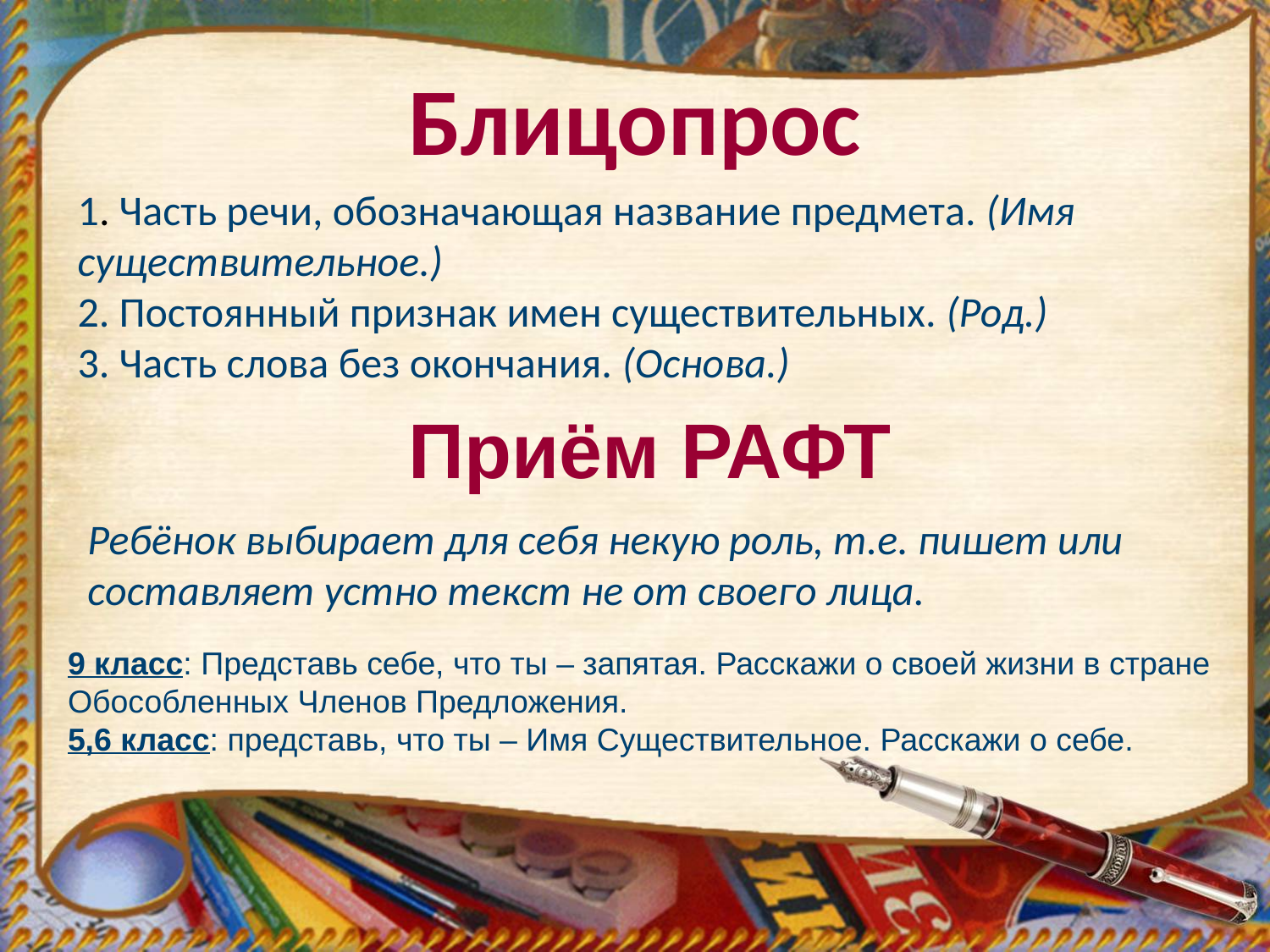

# Блицопрос
1. Часть речи, обозначающая название предмета. (Имя существительное.)
2. Постоянный признак имен существительных. (Род.)
3. Часть слова без окончания. (Основа.)
Приём РАФТ
Ребёнок выбирает для себя некую роль, т.е. пишет или составляет устно текст не от своего лица.
9 класс: Представь себе, что ты – запятая. Расскажи о своей жизни в стране  Обособленных Членов Предложения.
5,6 класс: представь, что ты – Имя Существительное. Расскажи о себе.